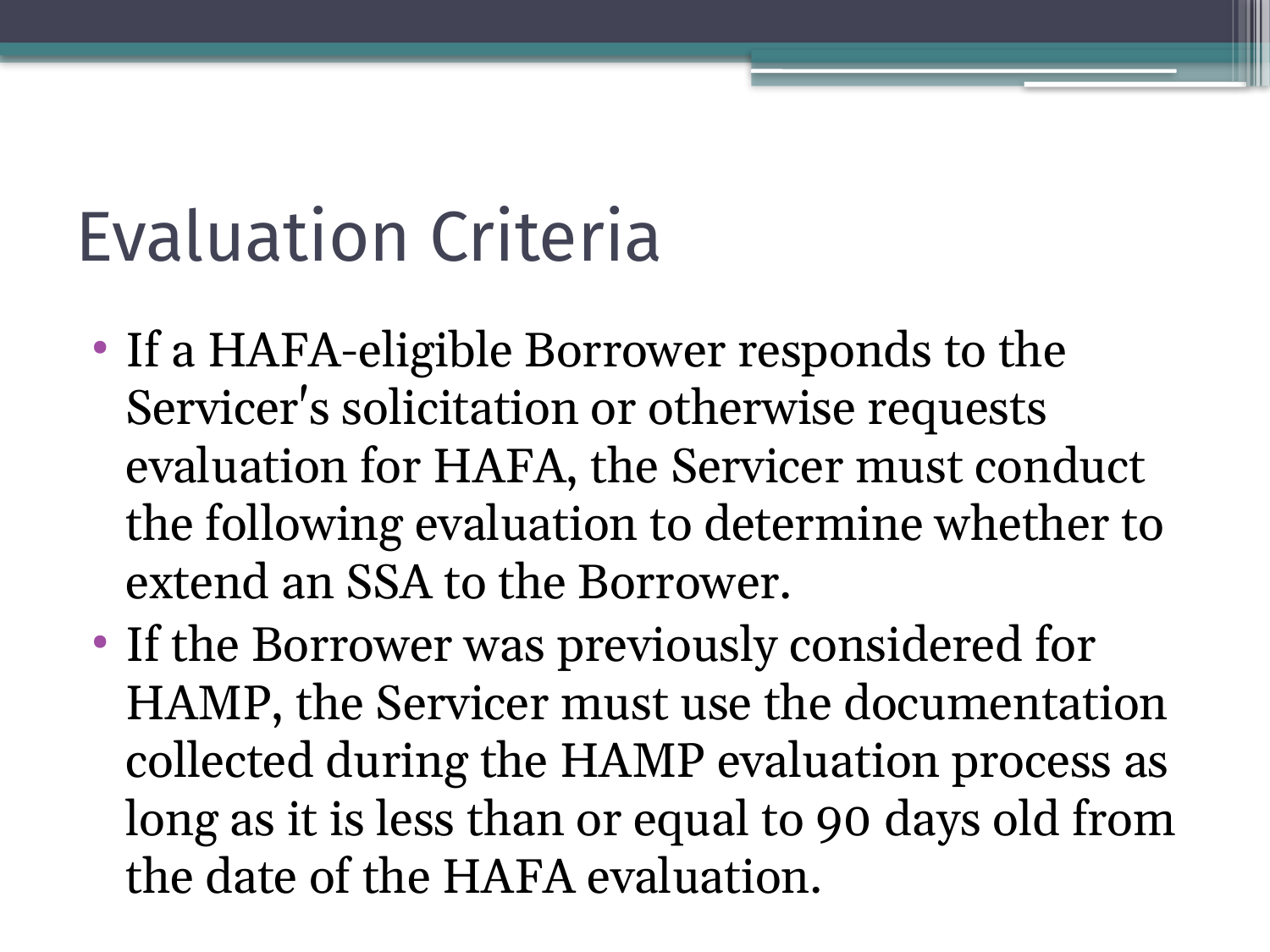

# Evaluation Criteria
If a HAFA-eligible Borrower responds to the Servicer's solicitation or otherwise requests evaluation for HAFA, the Servicer must conduct the following evaluation to determine whether to extend an SSA to the Borrower.
If the Borrower was previously considered for HAMP, the Servicer must use the documentation collected during the HAMP evaluation process as long as it is less than or equal to 90 days old from the date of the HAFA evaluation.